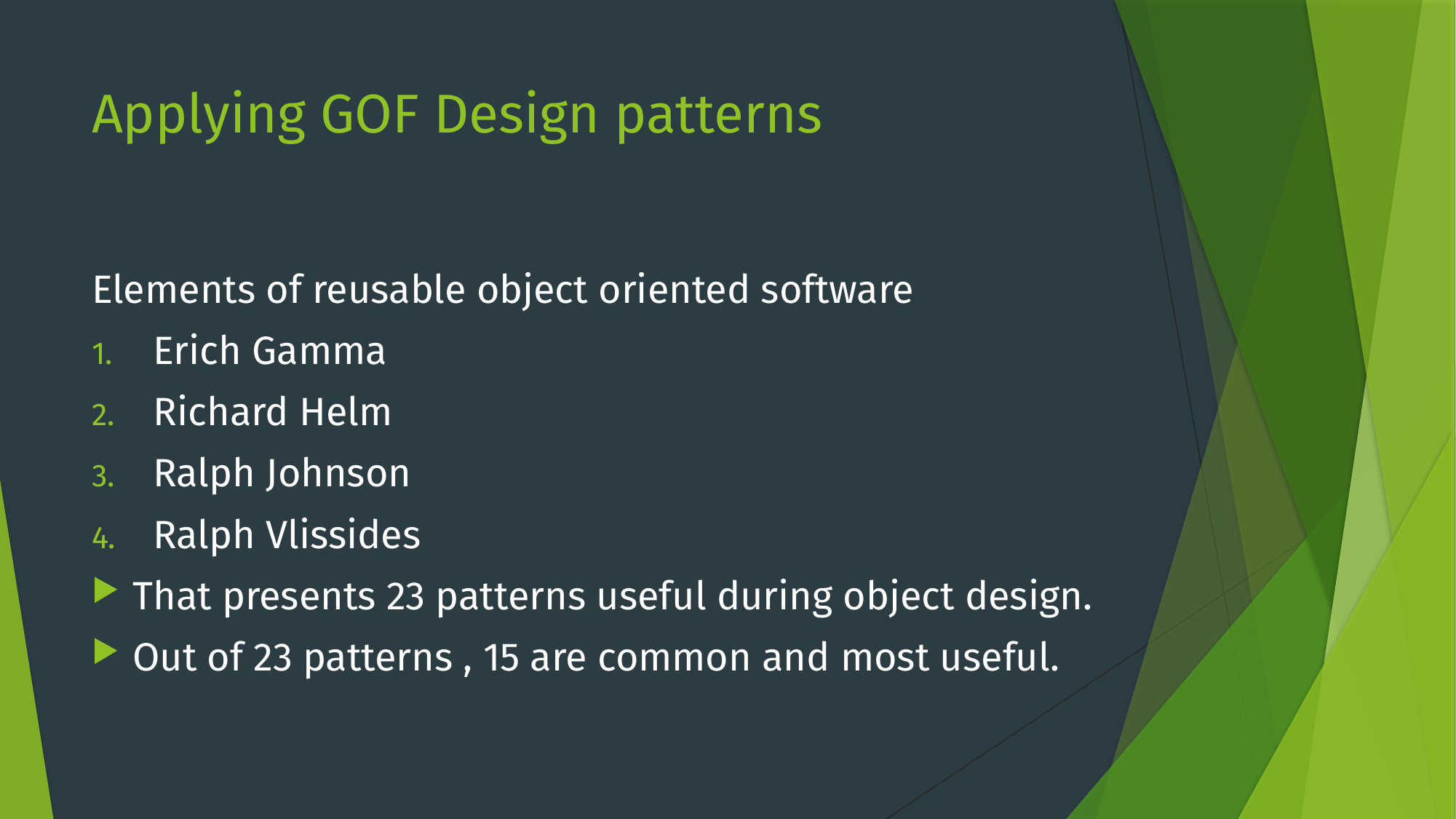

# Applying GOF Design patterns
Elements of reusable object oriented software
	Erich Gamma
	Richard Helm
	Ralph Johnson
	Ralph Vlissides
That presents 23 patterns useful during object design.
Out of 23 patterns , 15 are common and most useful.